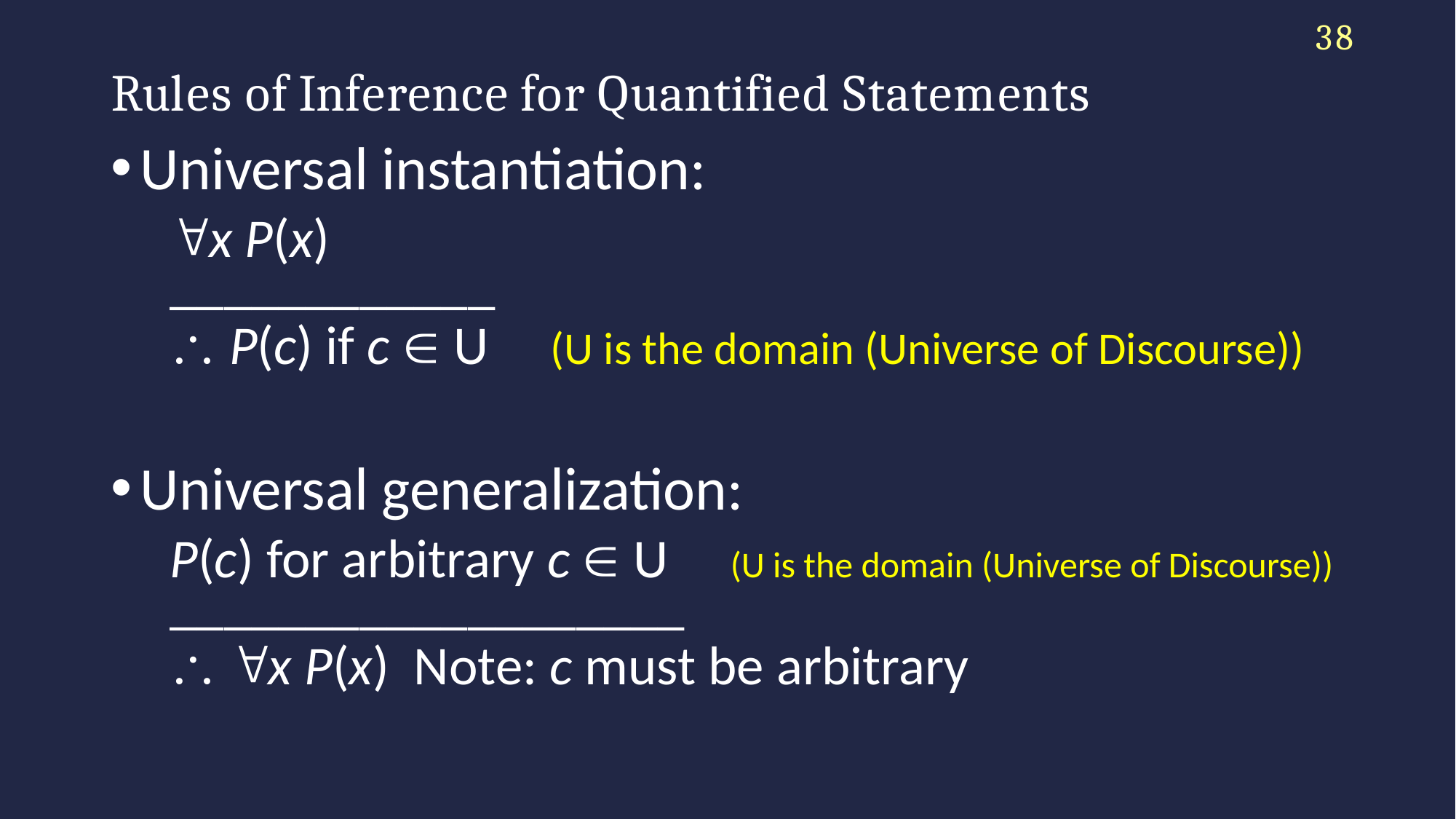

38
# Rules of Inference for Quantified Statements
Universal instantiation:
∀x P(x)
____________
∴ P(c) if c ∈ U     (U is the domain (Universe of Discourse))

Universal generalization:
P(c) for arbitrary c ∈ U     (U is the domain (Universe of Discourse))
___________________
∴ ∀x P(x)  Note: c must be arbitrary